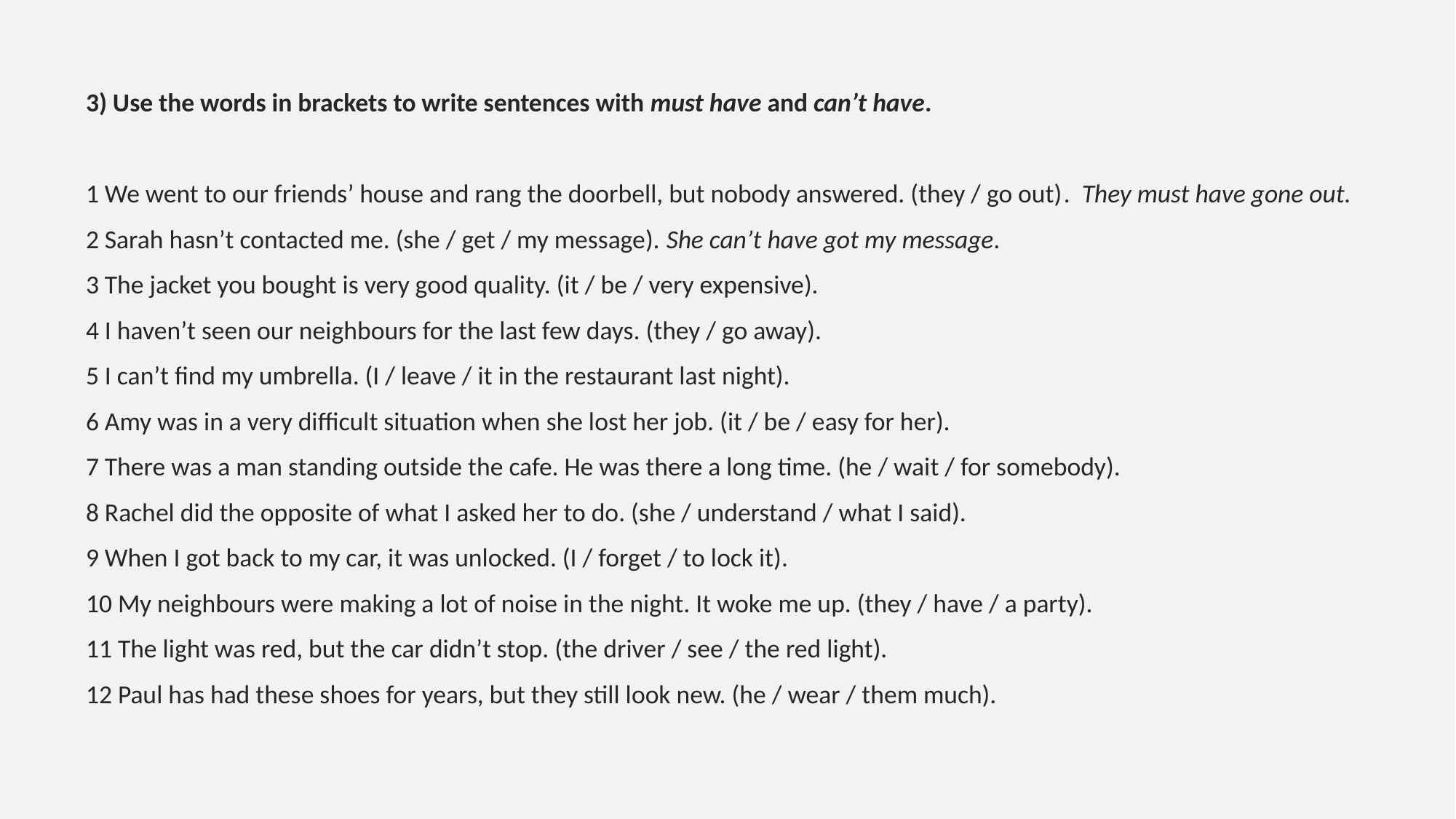

3) Use the words in brackets to write sentences with must have and can’t have.

1 We went to our friends’ house and rang the doorbell, but nobody answered. (they / go out).  They must have gone out.
2 Sarah hasn’t contacted me. (she / get / my message). She can’t have got my message.
3 The jacket you bought is very good quality. (it / be / very expensive).
4 I haven’t seen our neighbours for the last few days. (they / go away).
5 I can’t find my umbrella. (I / leave / it in the restaurant last night).
6 Amy was in a very difficult situation when she lost her job. (it / be / easy for her).
7 There was a man standing outside the cafe. He was there a long time. (he / wait / for somebody).
8 Rachel did the opposite of what I asked her to do. (she / understand / what I said).
9 When I got back to my car, it was unlocked. (I / forget / to lock it).
10 My neighbours were making a lot of noise in the night. It woke me up. (they / have / a party).
11 The light was red, but the car didn’t stop. (the driver / see / the red light).
12 Paul has had these shoes for years, but they still look new. (he / wear / them much).